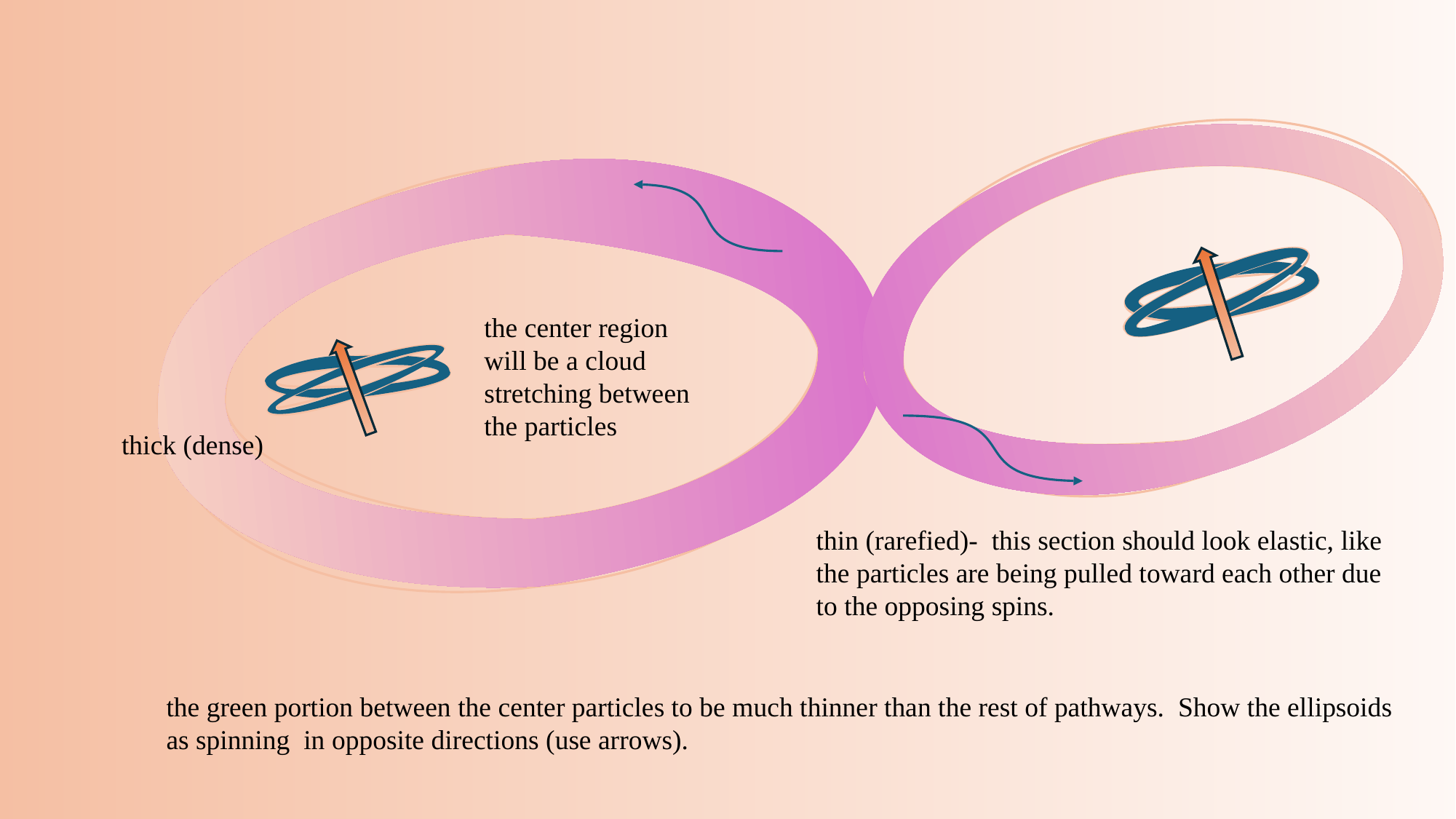

the center region
will be a cloud
stretching between
the particles

thick (dense)
thin (rarefied)-  this section should look elastic, like
the particles are being pulled toward each other due to the opposing spins.
the green portion between the center particles to be much thinner than the rest of pathways.  Show the ellipsoids as spinning  in opposite directions (use arrows).